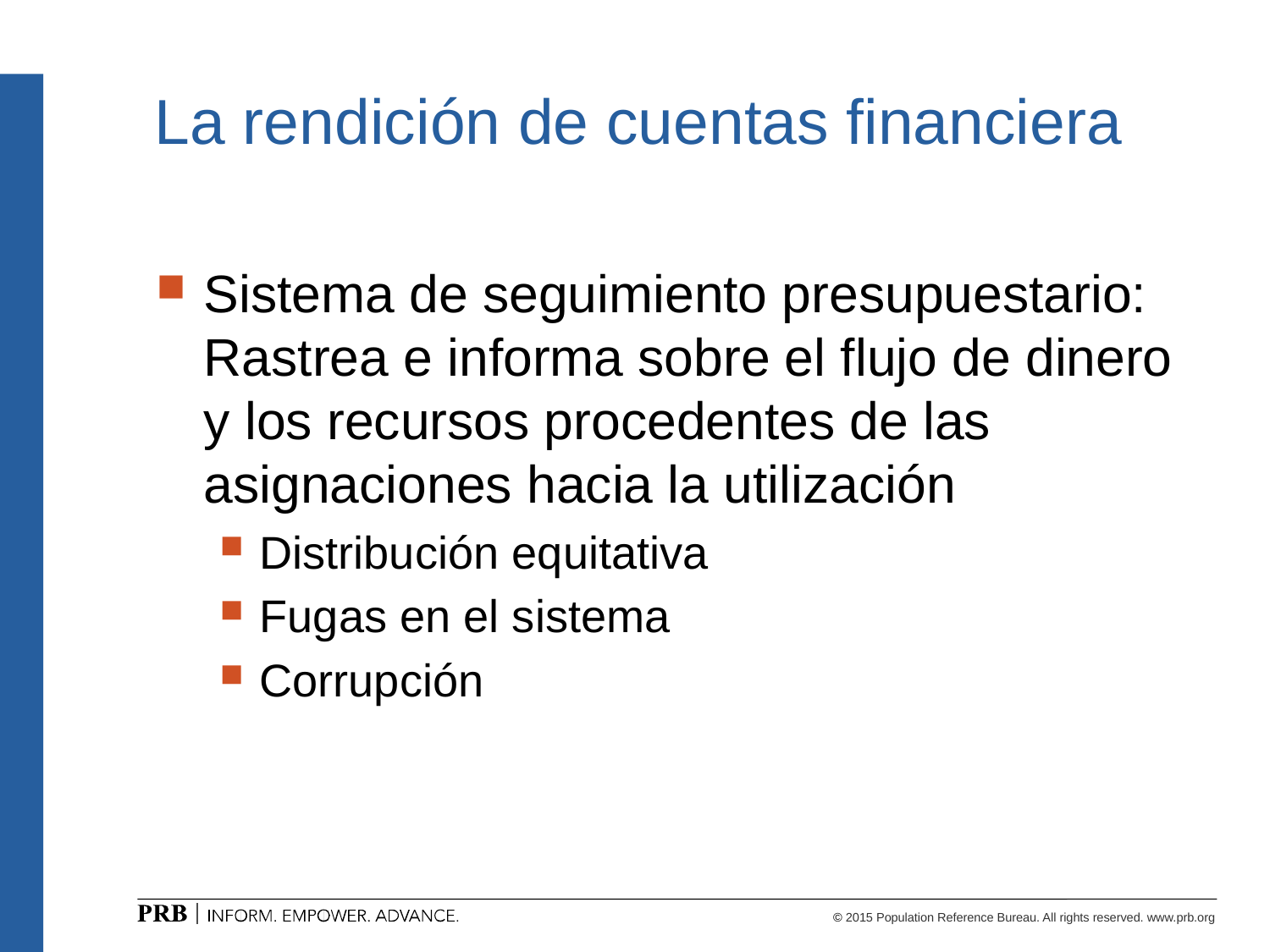

# La rendición de cuentas financiera
Sistema de seguimiento presupuestario: Rastrea e informa sobre el flujo de dinero y los recursos procedentes de las asignaciones hacia la utilización
Distribución equitativa
Fugas en el sistema
Corrupción